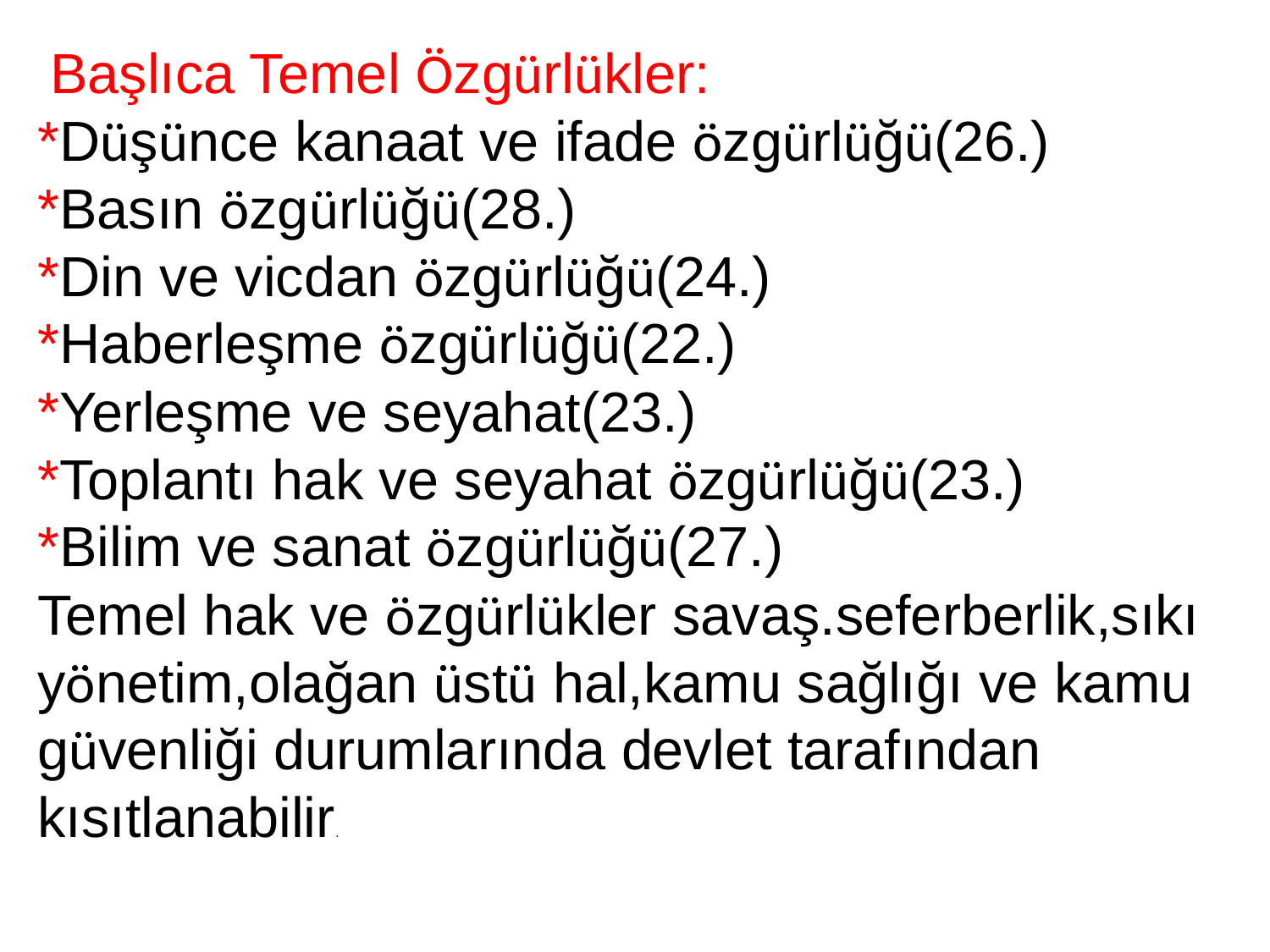

Başlıca Temel Özgürlükler:
*Düşünce kanaat ve ifade özgürlüğü(26.)
*Basın özgürlüğü(28.)
*Din ve vicdan özgürlüğü(24.)
*Haberleşme özgürlüğü(22.)
*Yerleşme ve seyahat(23.)
*Toplantı hak ve seyahat özgürlüğü(23.)
*Bilim ve sanat özgürlüğü(27.)
Temel hak ve özgürlükler savaş.seferberlik,sıkı yönetim,olağan üstü hal,kamu sağlığı ve kamu güvenliği durumlarında devlet tarafından kısıtlanabilir.